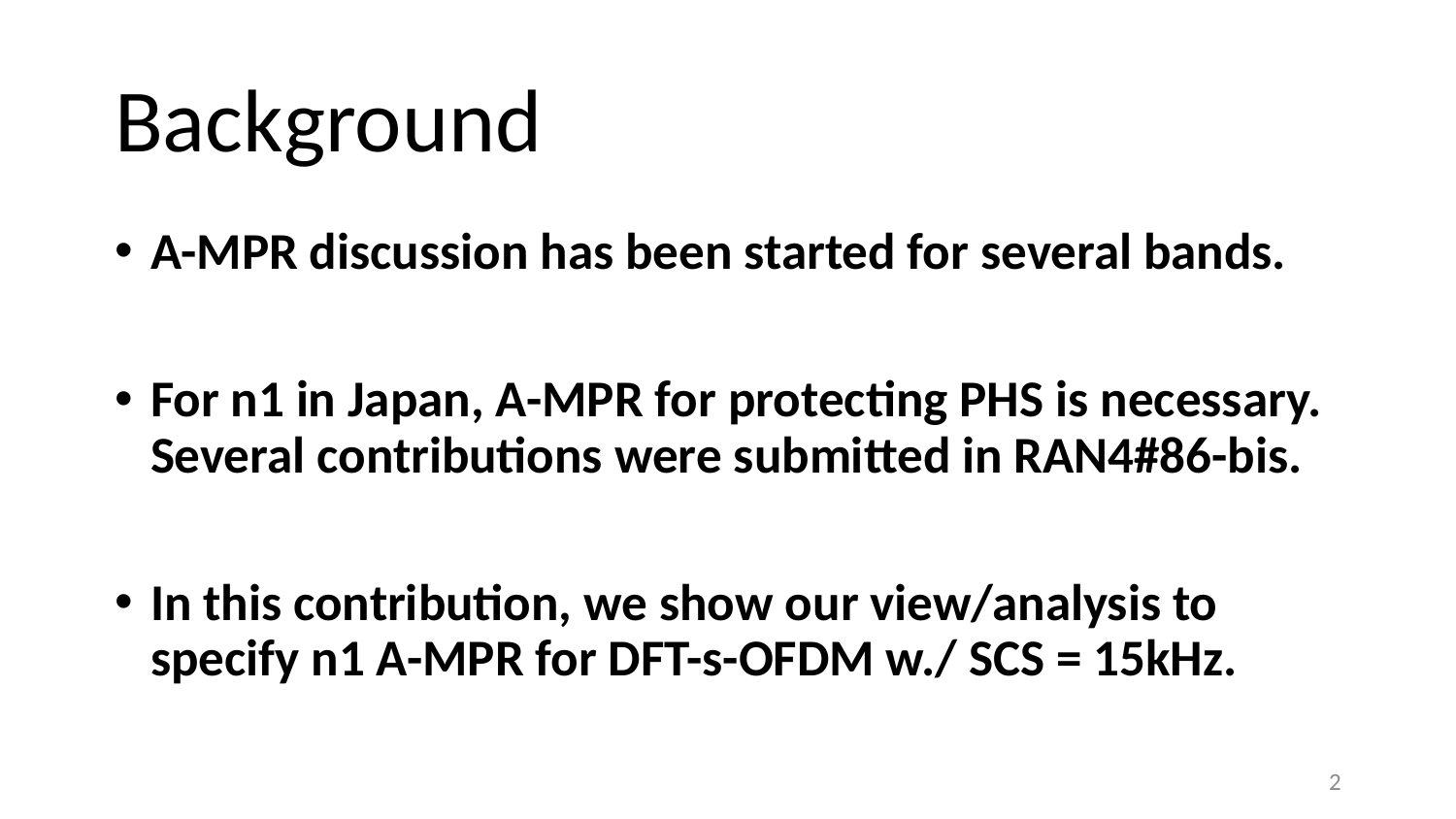

# Background
A-MPR discussion has been started for several bands.

For n1 in Japan, A-MPR for protecting PHS is necessary.  Several contributions were submitted in RAN4#86-bis.

In this contribution, we show our view/analysis to specify n1 A-MPR for DFT-s-OFDM w./ SCS = 15kHz.
2